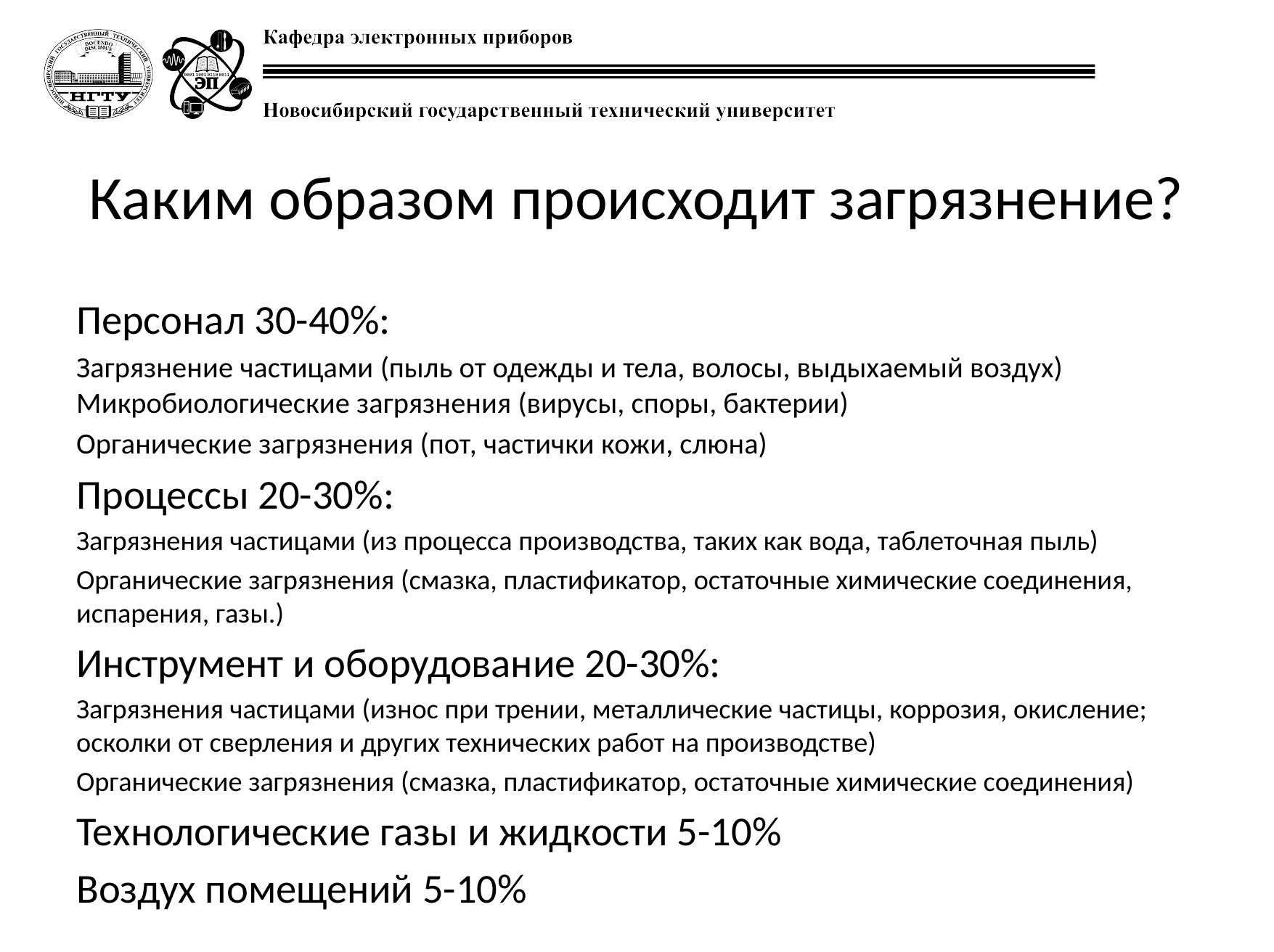

# Каким образом происходит загрязнение?
Персонал 30-40%:
Загрязнение частицами (пыль от одежды и тела, волосы, выдыхаемый воздух) Микробиологические загрязнения (вирусы, споры, бактерии)
Органические загрязнения (пот, частички кожи, слюна)
Процессы 20-30%:
Загрязнения частицами (из процесса производства, таких как вода, таблеточная пыль)
Органические загрязнения (смазка, пластификатор, остаточные химические соединения, испарения, газы.)
Инструмент и оборудование 20-30%:
Загрязнения частицами (износ при трении, металлические частицы, коррозия, окисление;  осколки от сверления и других технических работ на производстве)
Органические загрязнения (смазка, пластификатор, остаточные химические соединения)
Технологические газы и жидкости 5-10%
Воздух помещений 5-10%